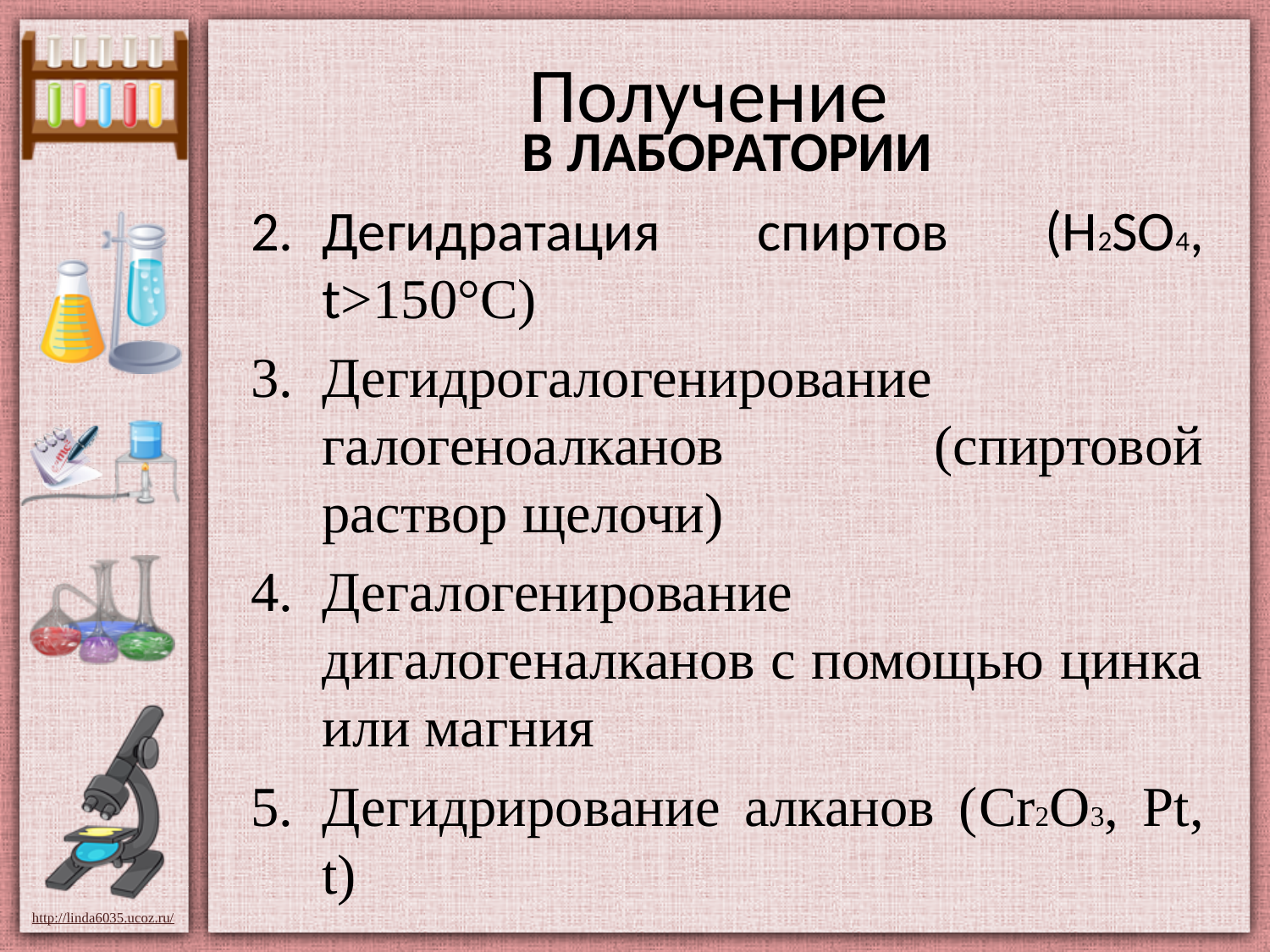

# Получение
В ЛАБОРАТОРИИ
Дегидратация спиртов (H2SO4, t>150°C)
Дегидрогалогенирование галогеноалканов (спиртовой раствор щелочи)
Дегалогенирование дигалогеналканов с помощью цинка или магния
Дегидрирование алканов (Cr2O3, Pt, t)